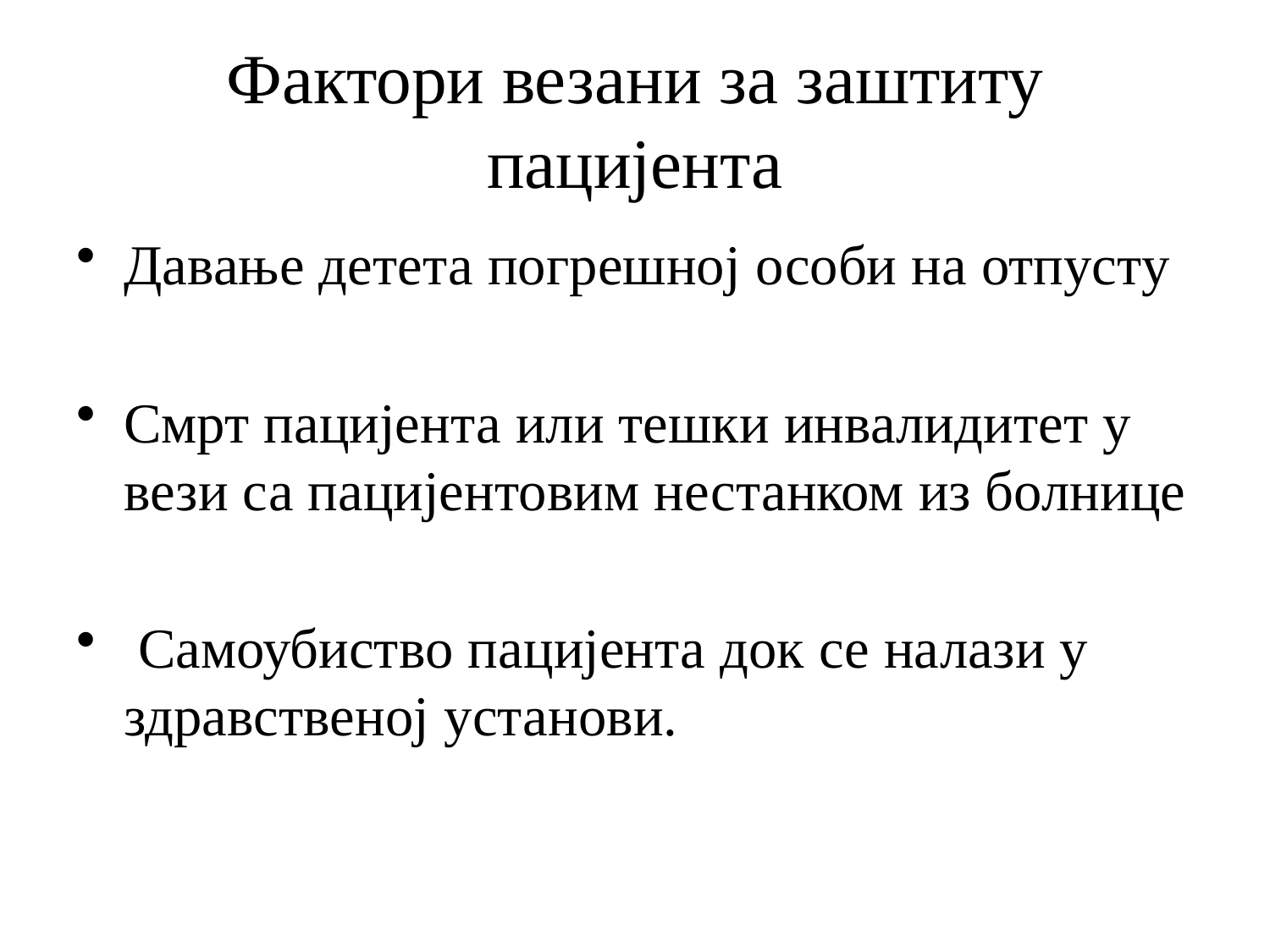

# Фактори везани за заштиту пацијента
Давање детета погрешној особи на отпусту

Смрт пацијента или тешки инвалидитет у вези са пацијентовим нестанком из болнице

 Самоубиство пацијента док се налази у здравственој установи.